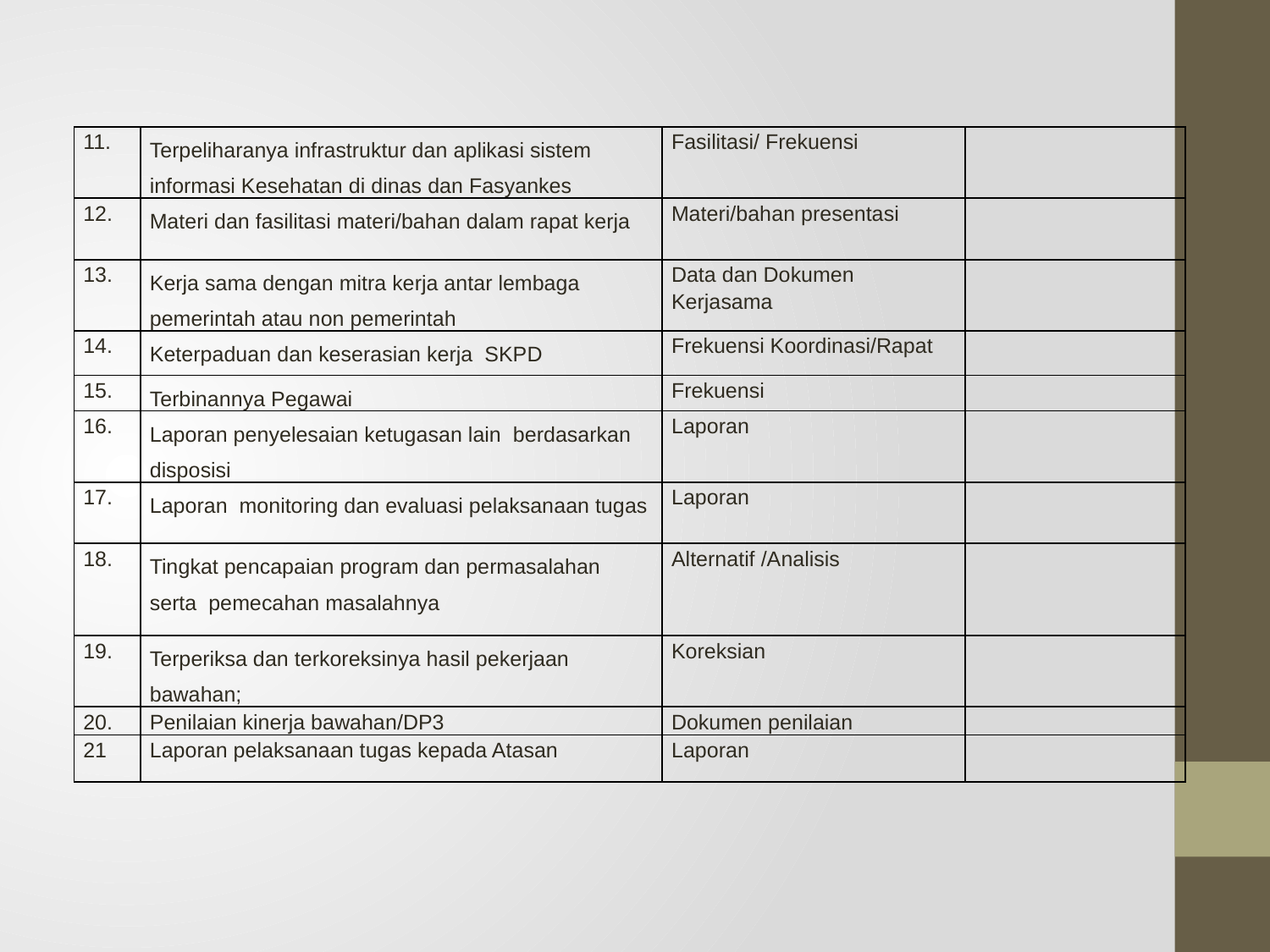

| 11. | Terpeliharanya infrastruktur dan aplikasi sistem informasi Kesehatan di dinas dan Fasyankes | Fasilitasi/ Frekuensi |  |
| --- | --- | --- | --- |
| 12. | Materi dan fasilitasi materi/bahan dalam rapat kerja | Materi/bahan presentasi |  |
| 13. | Kerja sama dengan mitra kerja antar lembaga pemerintah atau non pemerintah | Data dan Dokumen Kerjasama |  |
| 14. | Keterpaduan dan keserasian kerja SKPD | Frekuensi Koordinasi/Rapat |  |
| 15. | Terbinannya Pegawai | Frekuensi |  |
| 16. | Laporan penyelesaian ketugasan lain berdasarkan disposisi | Laporan |  |
| 17. | Laporan monitoring dan evaluasi pelaksanaan tugas | Laporan |  |
| 18. | Tingkat pencapaian program dan permasalahan serta pemecahan masalahnya | Alternatif /Analisis |  |
| 19. | Terperiksa dan terkoreksinya hasil pekerjaan bawahan; | Koreksian |  |
| 20. | Penilaian kinerja bawahan/DP3 | Dokumen penilaian |  |
| 21 | Laporan pelaksanaan tugas kepada Atasan | Laporan |  |